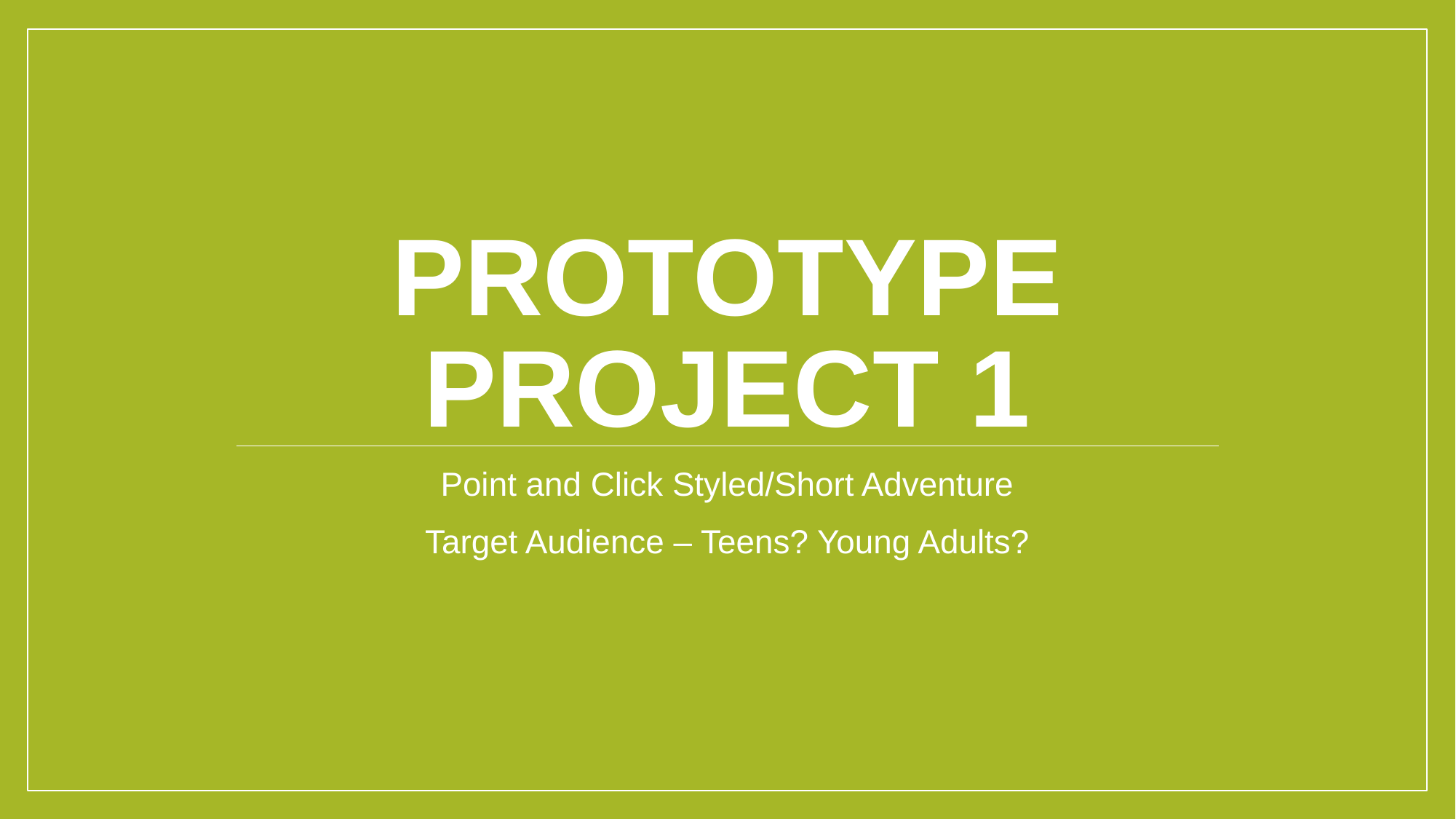

# Prototype Project 1
Point and Click Styled/Short Adventure
Target Audience – Teens? Young Adults?